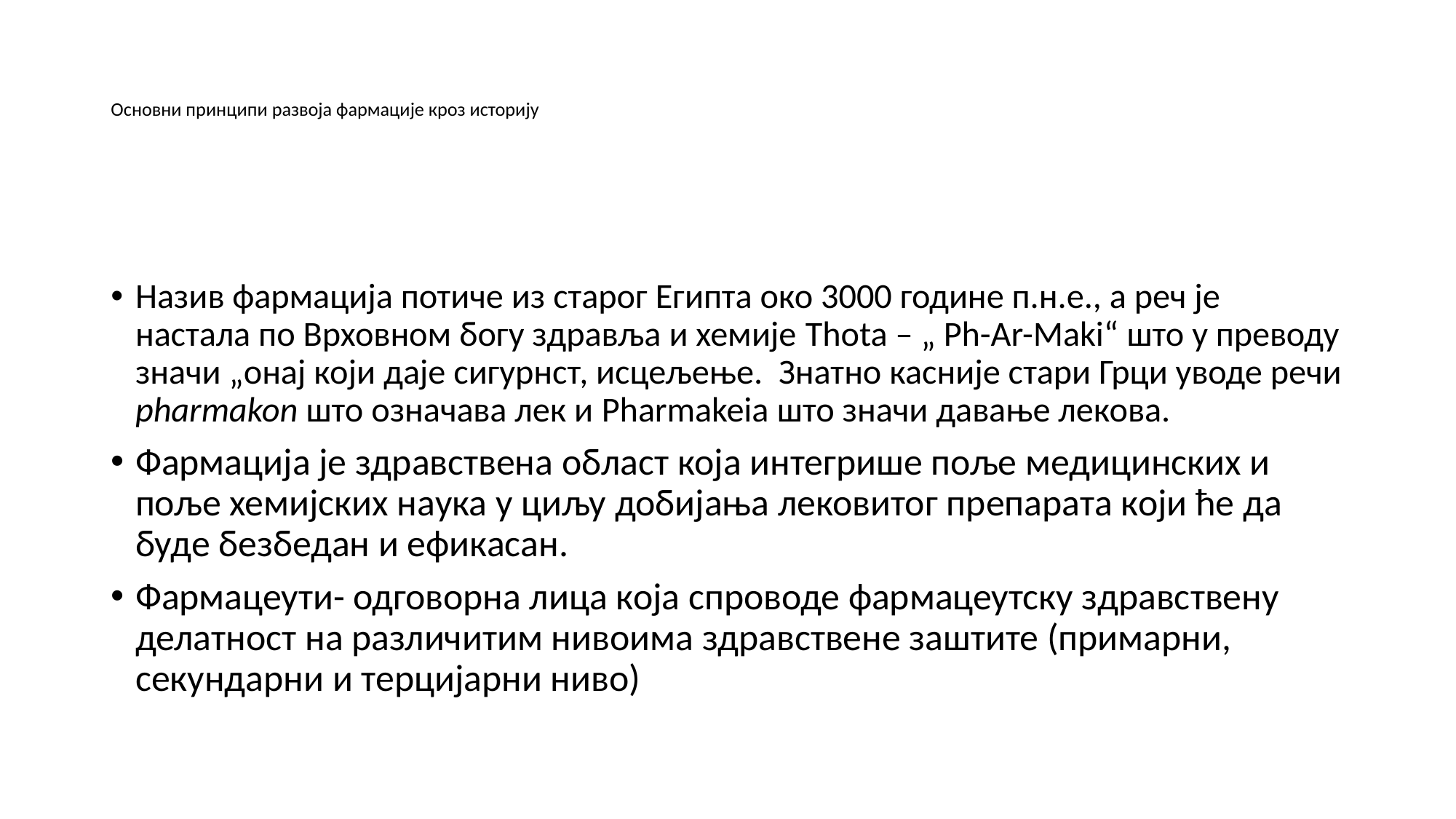

# Основни принципи развоја фармације кроз историју

Назив фармација потиче из старог Египта око 3000 године п.н.е., а реч је настала по Врховном богу здравља и хемије Thota – „ Ph-Ar-Maki“ што у преводу значи „онај који даје сигурнст, исцељење.  Знатно касније стари Грци уводе речи pharmakon што означава лек и Pharmakeia што значи давање лекова.
Фармација је здравствена област која интегрише поље медицинских и поље хемијских наука у циљу добијања лековитог препарата који ће да буде безбедан и ефикасан.
Фармацеути- одговорна лица која спроводе фармацеутску здравствену делатност на различитим нивоима здравствене заштите (примарни, секундарни и терцијарни ниво)